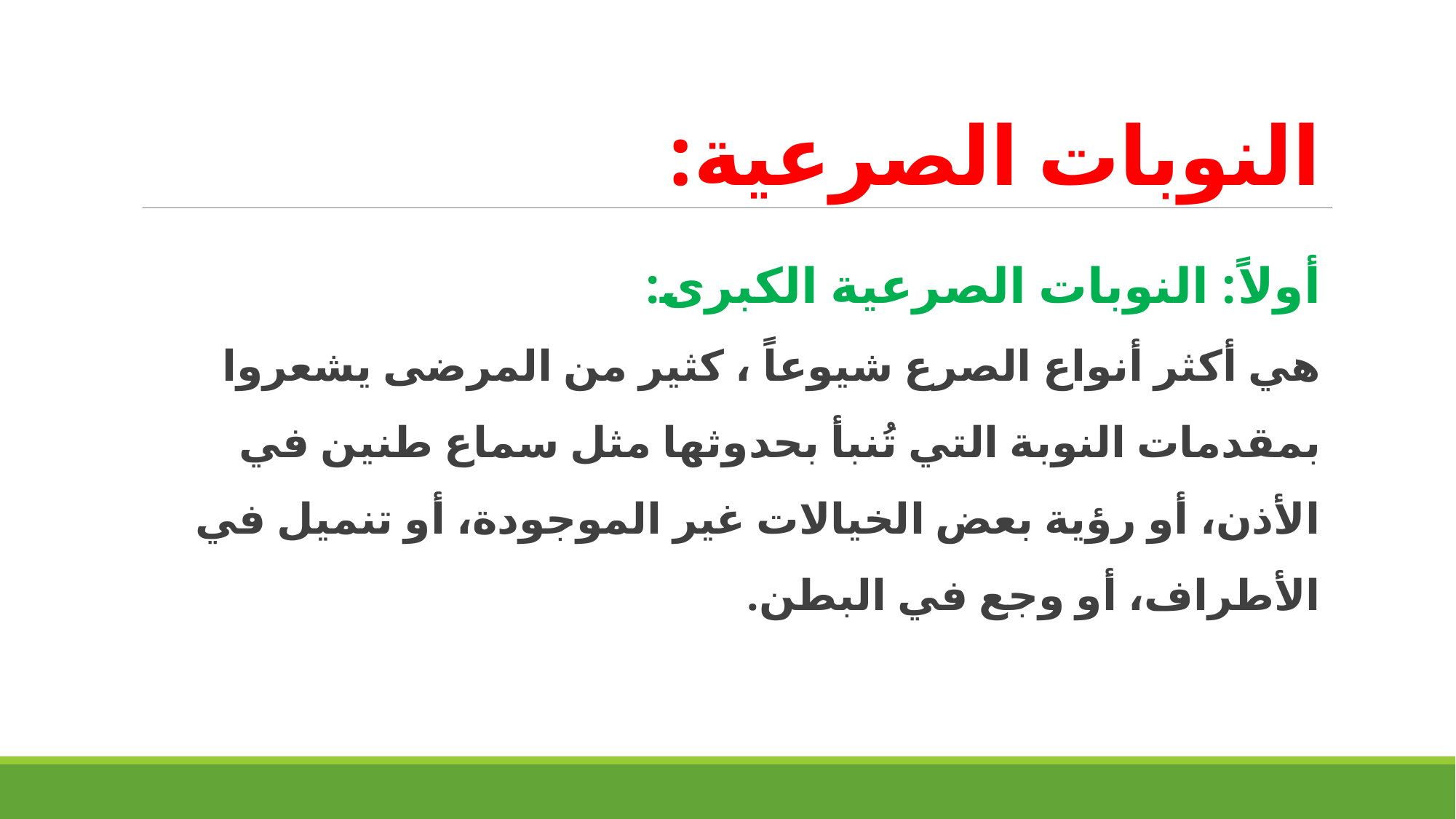

# النوبات الصرعية:
أولاً: النوبات الصرعية الكبرى:
هي أكثر أنواع الصرع شيوعاً ، كثير من المرضى يشعروا بمقدمات النوبة التي تُنبأ بحدوثها مثل سماع طنين في الأذن، أو رؤية بعض الخيالات غير الموجودة، أو تنميل في الأطراف، أو وجع في البطن.